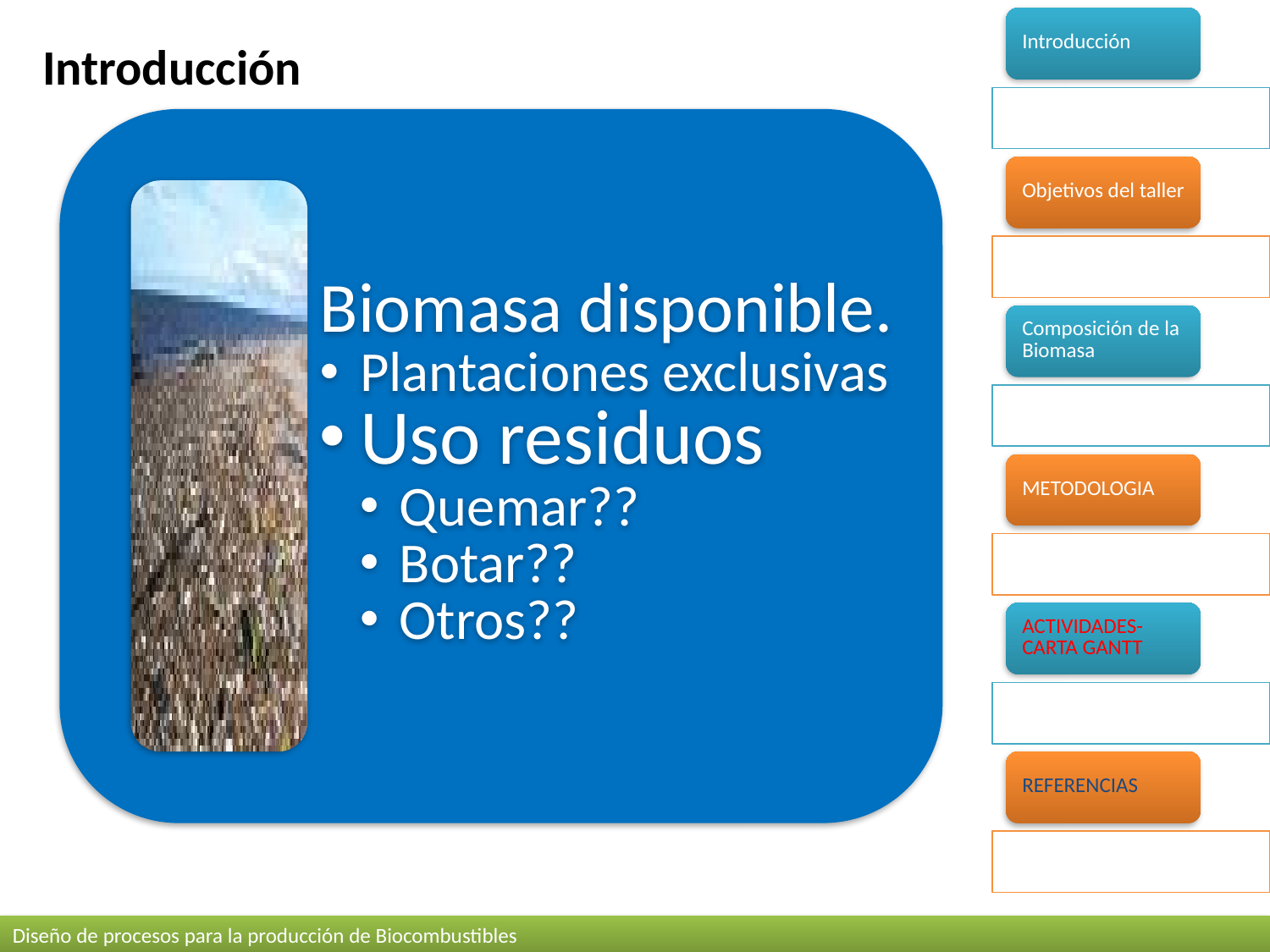

Introducción
Objetivos del taller
Composición de la Biomasa
ACTIVIDADES-CARTA GANTT
METODOLOGIA
REFERENCIAS
Introducción

Biomasa disponible.
Botar??
Plantaciones exclusivas
Uso residuos
Quemar??
Otros??

Diseño de procesos para la producción de Biocombustibles